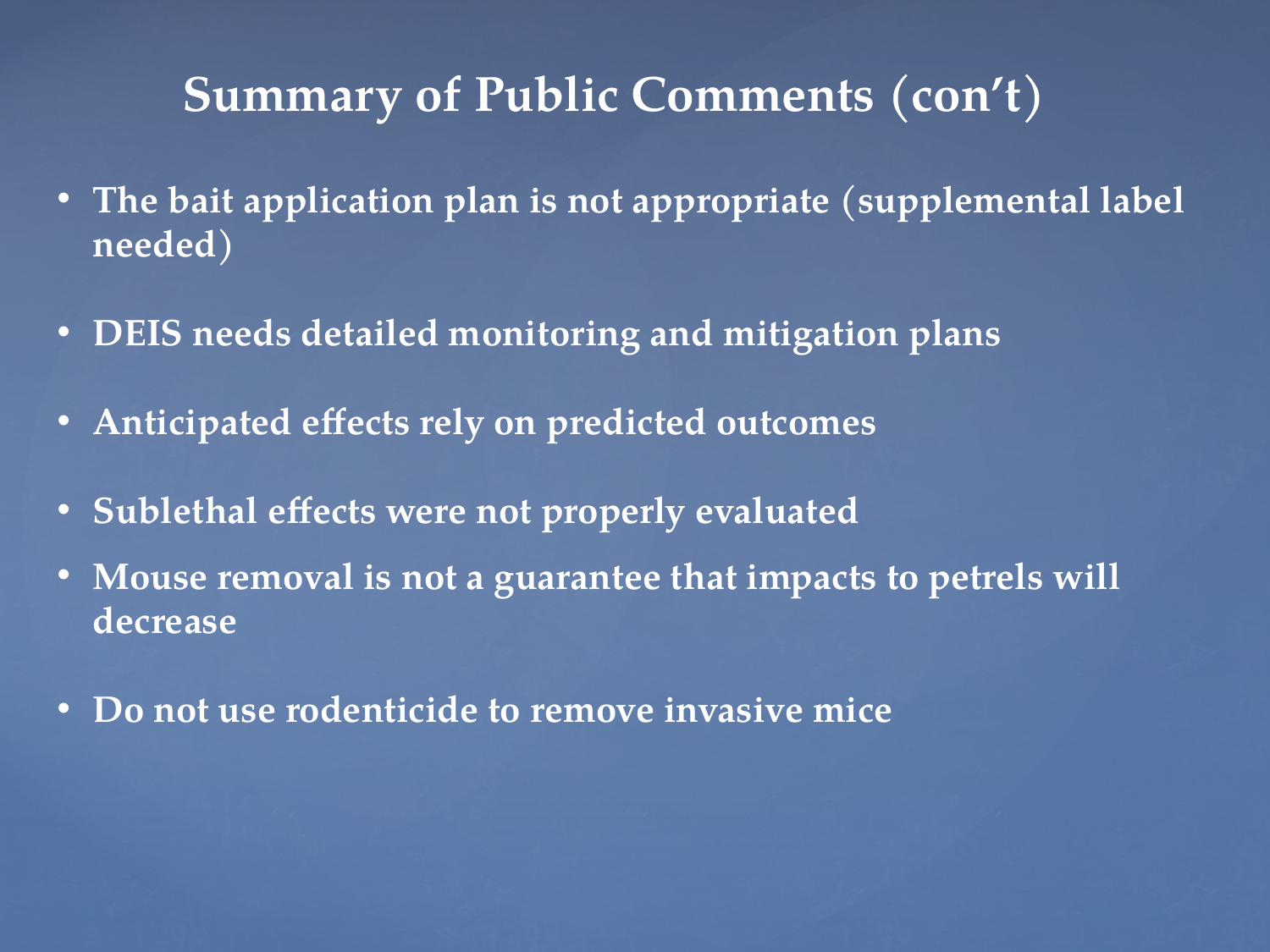

Summary of Public Comments (con’t)
The bait application plan is not appropriate (supplemental label needed)
DEIS needs detailed monitoring and mitigation plans
Anticipated effects rely on predicted outcomes
Sublethal effects were not properly evaluated
Mouse removal is not a guarantee that impacts to petrels will decrease
Do not use rodenticide to remove invasive mice